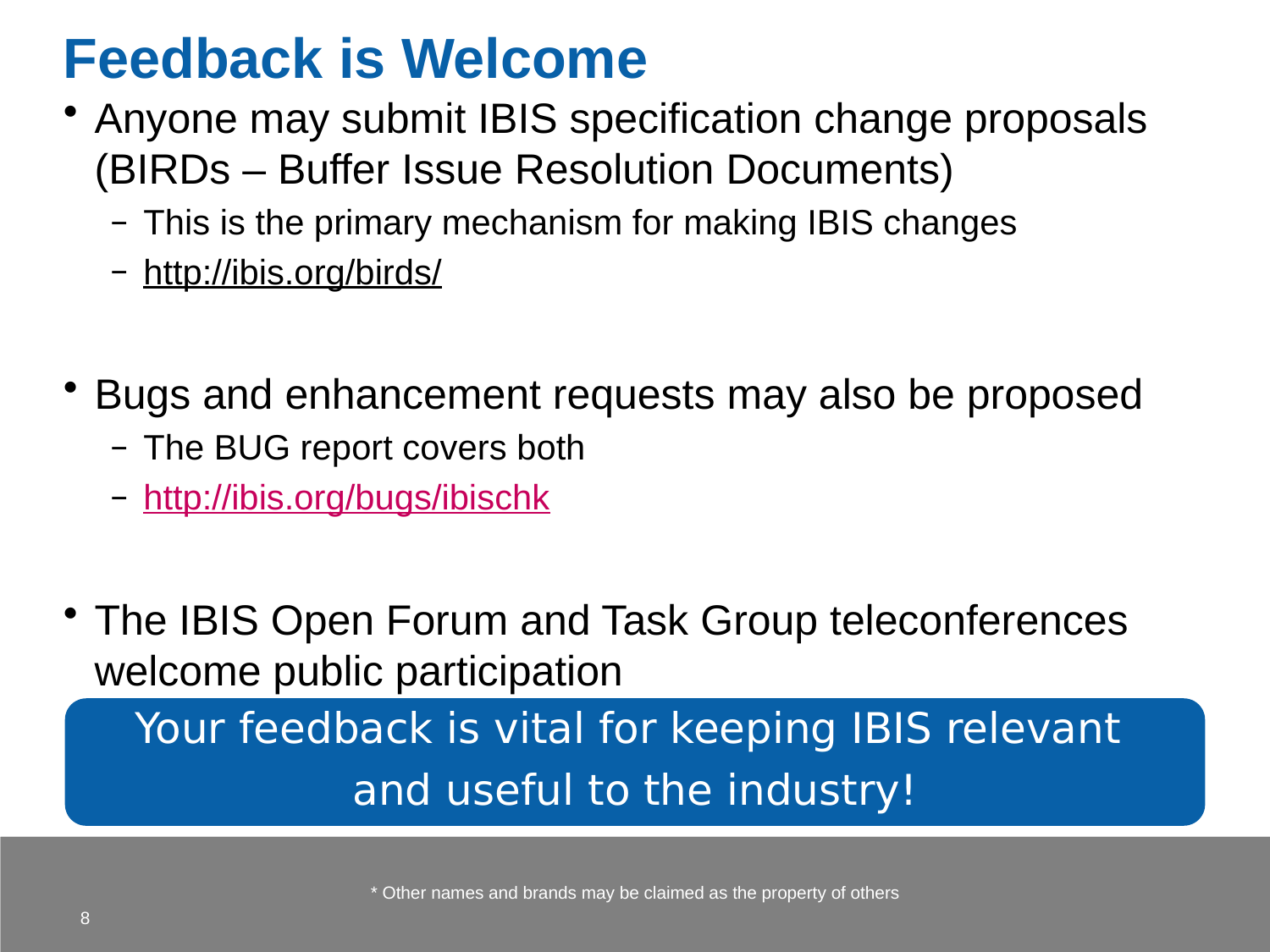

# Feedback is Welcome
Anyone may submit IBIS specification change proposals (BIRDs – Buffer Issue Resolution Documents)
This is the primary mechanism for making IBIS changes
http://ibis.org/birds/

Bugs and enhancement requests may also be proposed
The BUG report covers both
http://ibis.org/bugs/ibischk

The IBIS Open Forum and Task Group teleconferences welcome public participation
Your feedback is vital for keeping IBIS relevant
and useful to the industry!